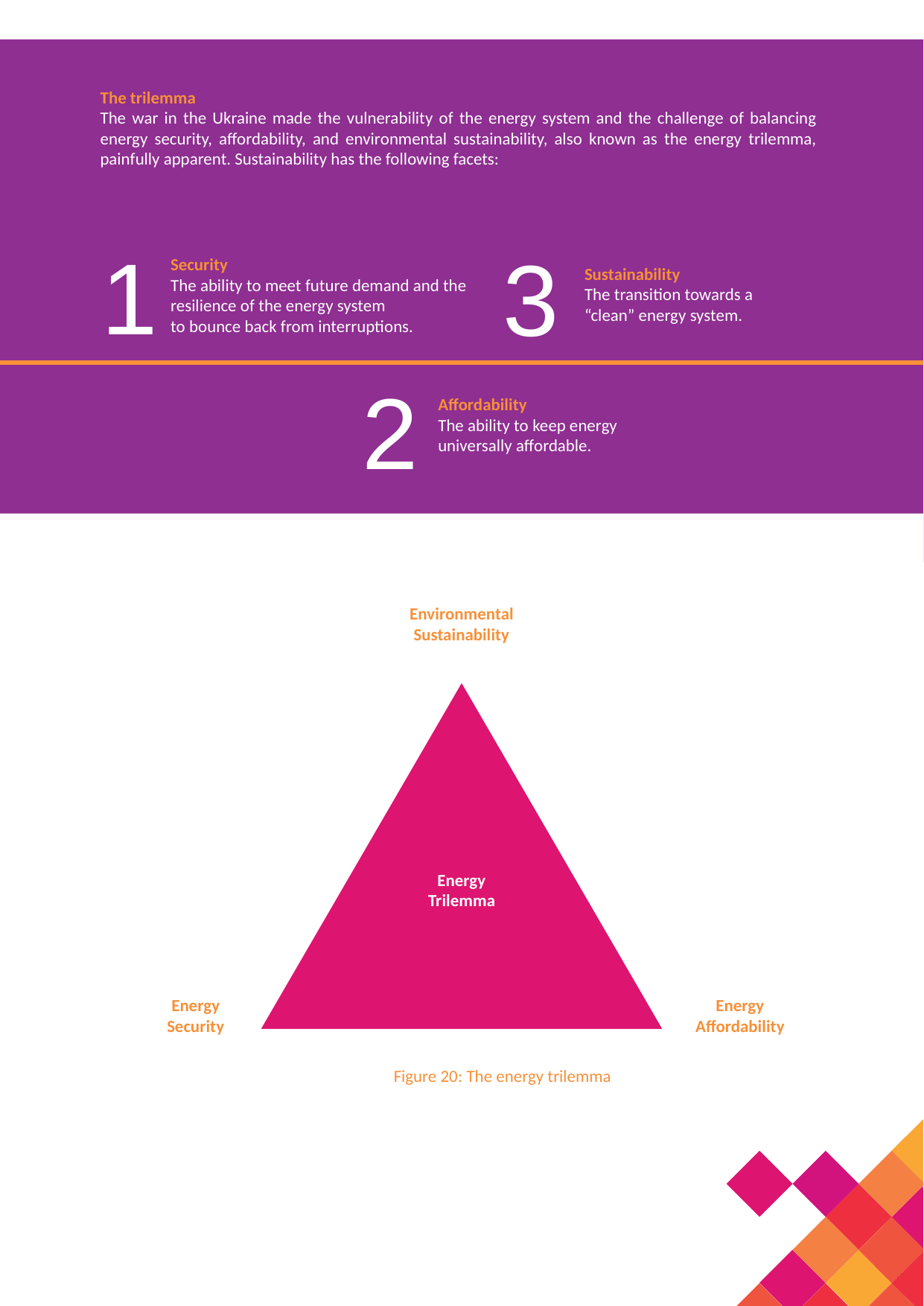

The trilemma
The war in the Ukraine made the vulnerability of the energy system and the challenge of balancing energy security, affordability, and environmental sustainability, also known as the energy trilemma, painfully apparent. Sustainability has the following facets:

1
3
Security
The ability to meet future demand and the resilience of the energy system
to bounce back from interruptions.

Sustainability
The transition towards a “clean” energy system.
2
Affordability
The ability to keep energy universally affordable.

Environmental
Sustainability

Energy Trilemma
Energy Security
Energy Affordability
Figure 20: The energy trilemma

144